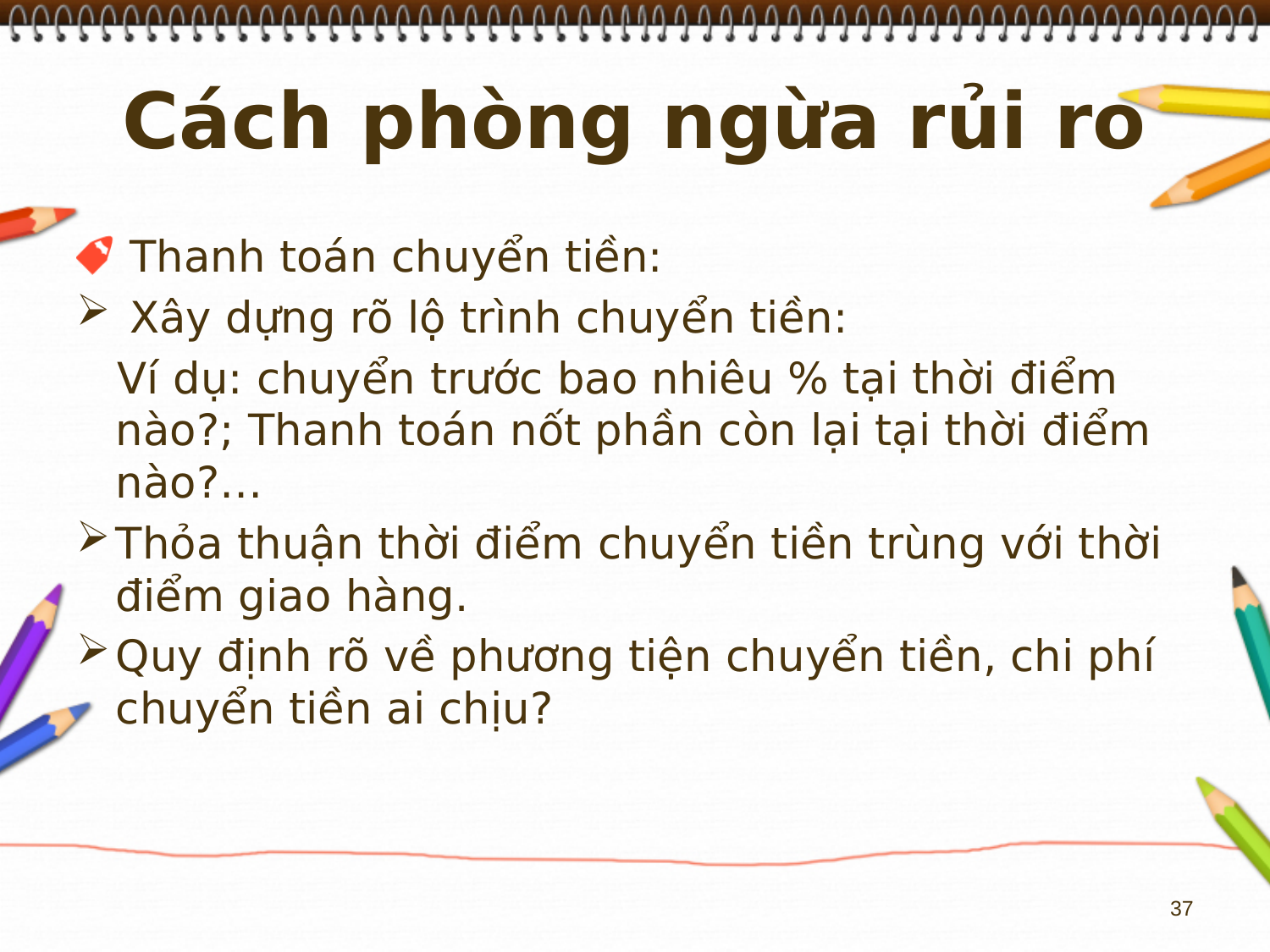

# Cách phòng ngừa rủi ro
 Thanh toán chuyển tiền:
 Xây dựng rõ lộ trình chuyển tiền:
   Ví dụ: chuyển trước bao nhiêu % tại thời điểm nào?; Thanh toán nốt phần còn lại tại thời điểm nào?…
Thỏa thuận thời điểm chuyển tiền trùng với thời điểm giao hàng.
Quy định rõ về phương tiện chuyển tiền, chi phí chuyển tiền ai chịu?
37